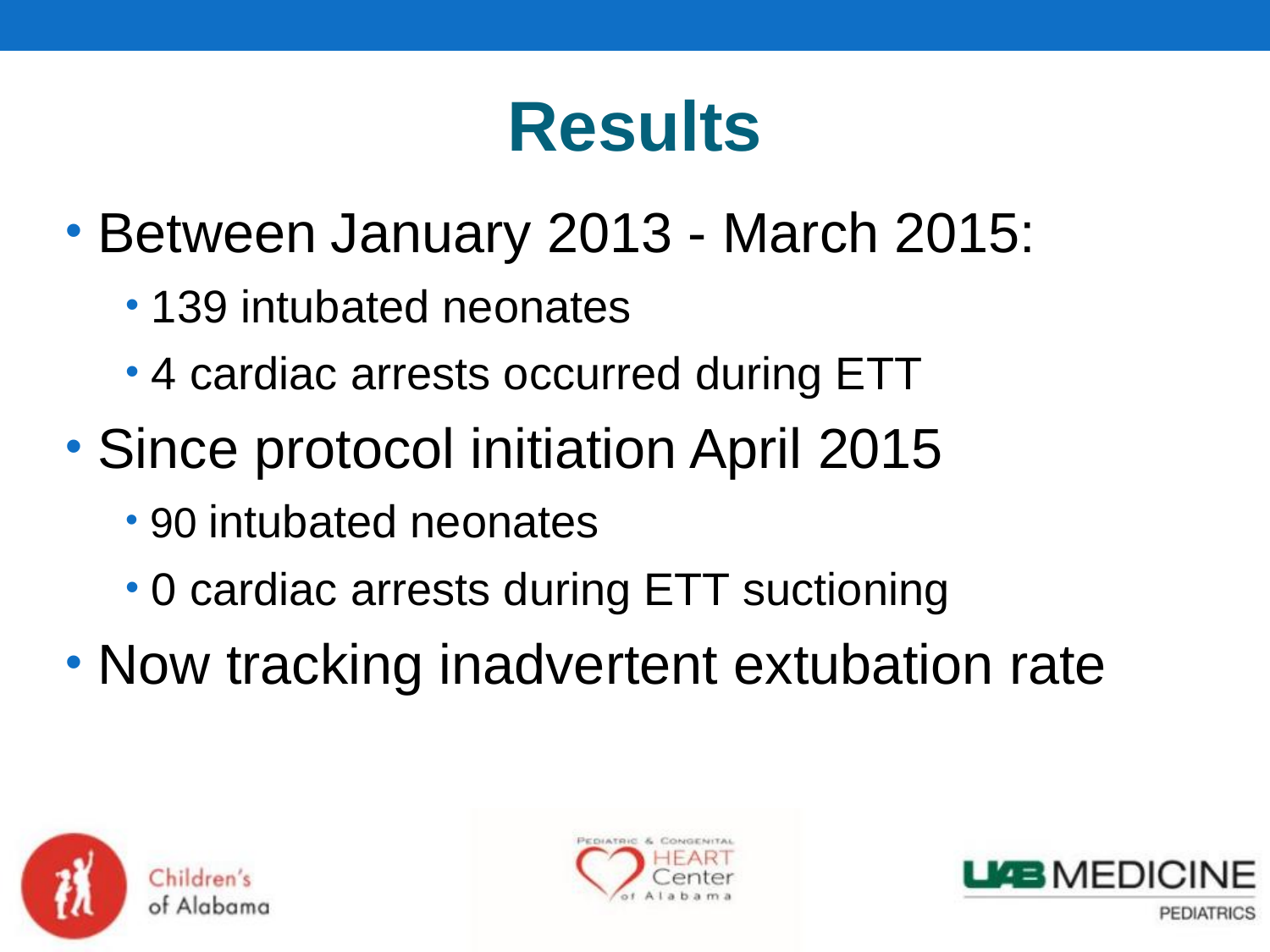

Results
 Between January 2013 - March 2015:
 139 intubated neonates
 4 cardiac arrests occurred during ETT
 Since protocol initiation April 2015
 90 intubated neonates
 0 cardiac arrests during ETT suctioning
 Now tracking inadvertent extubation rate